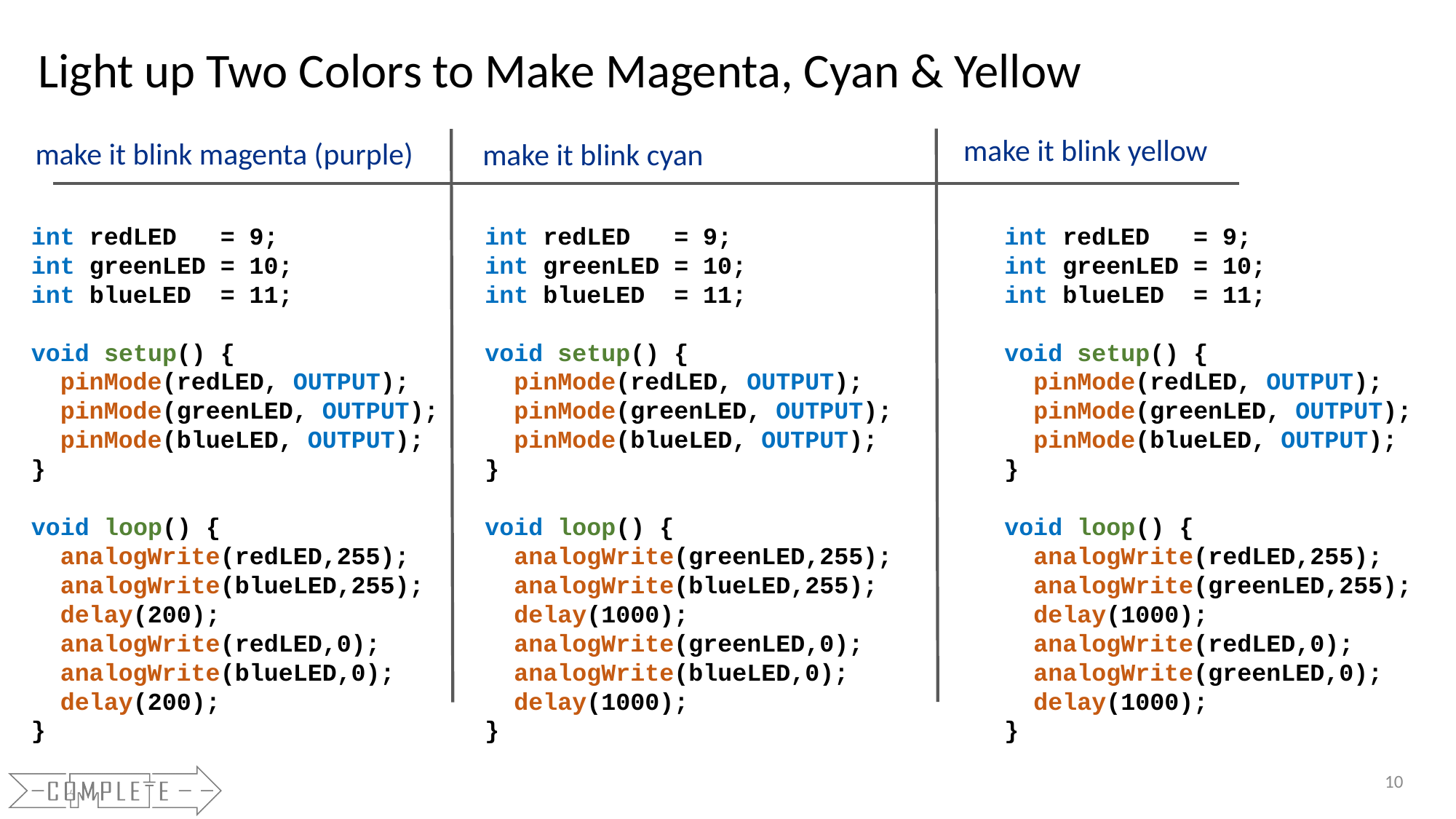

Light up Two Colors to Make Magenta, Cyan & Yellow
make it blink yellow
make it blink magenta (purple)
make it blink cyan
int redLED   = 9;
int greenLED = 10;
int blueLED  = 11;

void setup() {
  pinMode(redLED, OUTPUT);
  pinMode(greenLED, OUTPUT);
  pinMode(blueLED, OUTPUT);
}

void loop() {
  analogWrite(redLED,255);
  analogWrite(blueLED,255);
  delay(200);
  analogWrite(redLED,0);
  analogWrite(blueLED,0);
  delay(200);
}
int redLED   = 9;
int greenLED = 10;
int blueLED  = 11;

void setup() {
  pinMode(redLED, OUTPUT);
  pinMode(greenLED, OUTPUT);
  pinMode(blueLED, OUTPUT);
}

void loop() {
  analogWrite(greenLED,255);
  analogWrite(blueLED,255);
  delay(1000);
  analogWrite(greenLED,0);
  analogWrite(blueLED,0);
  delay(1000);
}
int redLED   = 9;
int greenLED = 10;
int blueLED  = 11;

void setup() {
  pinMode(redLED, OUTPUT);
  pinMode(greenLED, OUTPUT);
  pinMode(blueLED, OUTPUT);
}

void loop() {
  analogWrite(redLED,255);
  analogWrite(greenLED,255);
  delay(1000);
  analogWrite(redLED,0);
  analogWrite(greenLED,0);
  delay(1000);
}
10